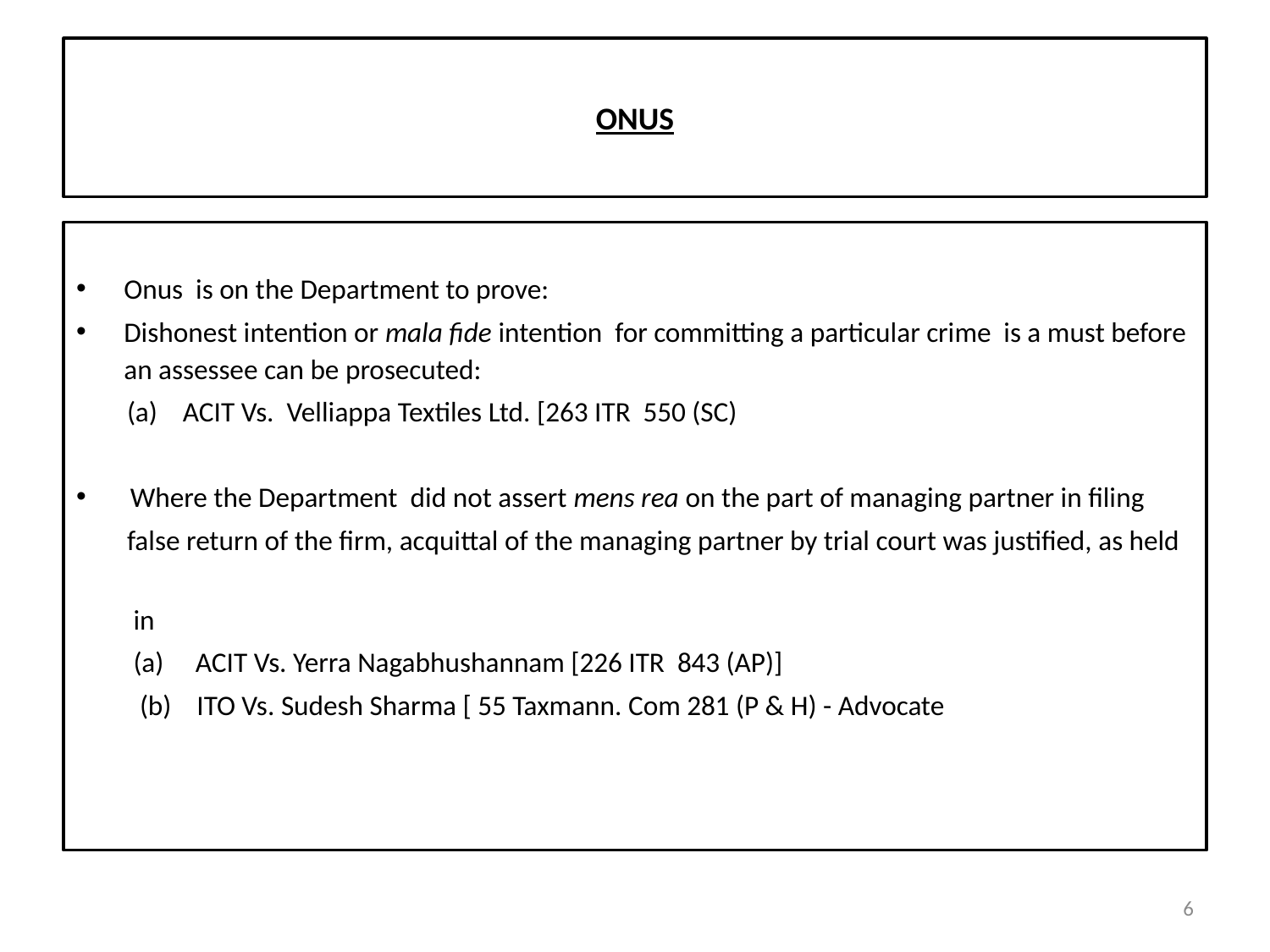

# ONUS

Onus  is on the Department to prove:
Dishonest intention or mala fide intention  for committing a particular crime  is a must before an assessee can be prosecuted:
        (a)    ACIT Vs.  Velliappa Textiles Ltd. [263 ITR  550 (SC)

 Where the Department  did not assert mens rea on the part of managing partner in filing
        false return of the firm, acquittal of the managing partner by trial court was justified, as held
         in
         (a)     ACIT Vs. Yerra Nagabhushannam [226 ITR  843 (AP)]
          (b)    ITO Vs. Sudesh Sharma [ 55 Taxmann. Com 281 (P & H) - Advocate

6